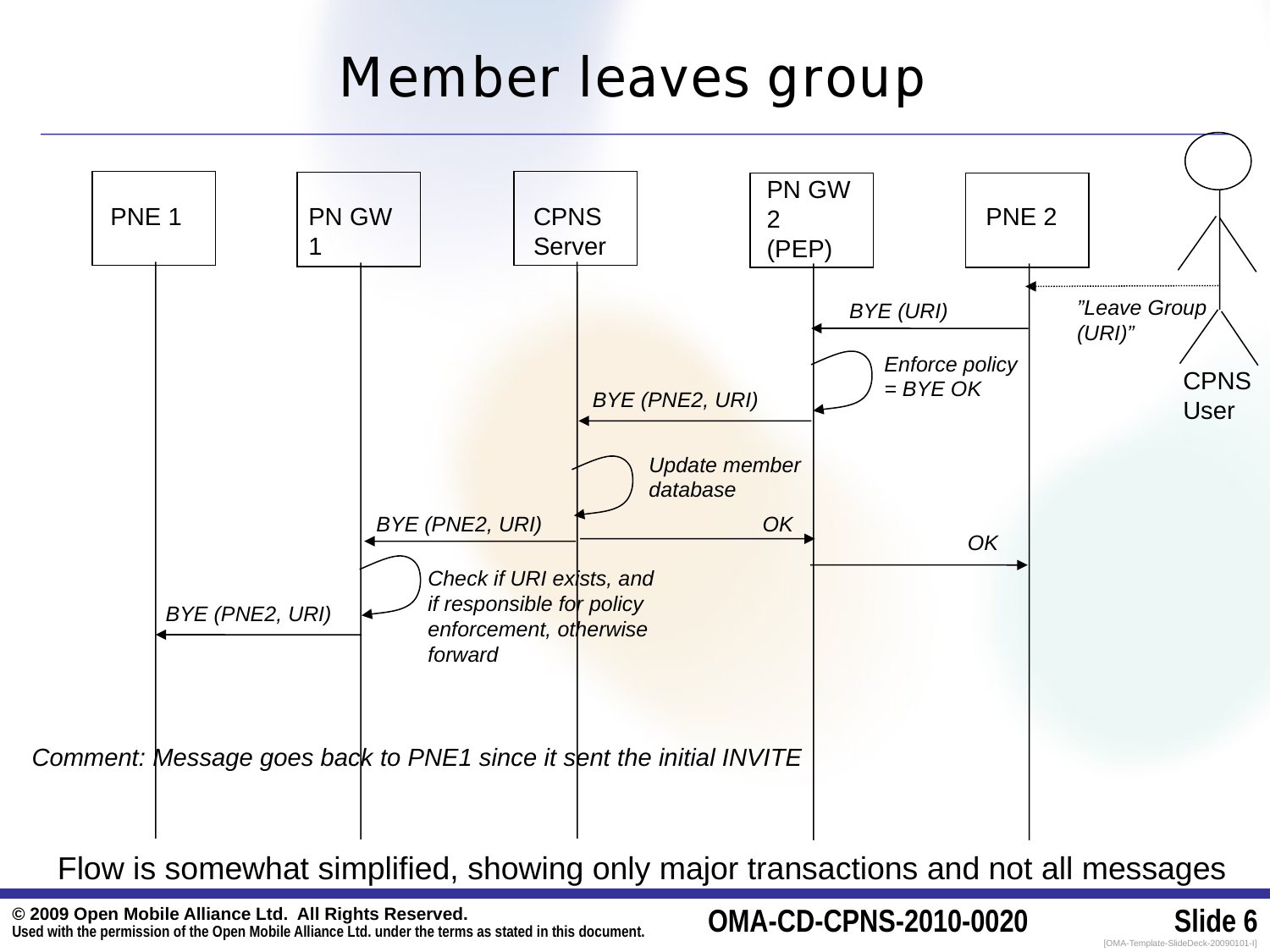

# Member leaves group

PN GW 2 (PEP)

PNE 1
PN GW 1
CPNS Server
PNE 2

”Leave Group (URI)”
BYE (URI)

Enforce policy = BYE OK

CPNS User
BYE (PNE2, URI)

Update member database

BYE (PNE2, URI)
OK
OK

Check if URI exists, and if responsible for policy enforcement, otherwise forward

BYE (PNE2, URI)

Comment: Message goes back to PNE1 since it sent the initial INVITE
Flow is somewhat simplified, showing only major transactions and not all messages